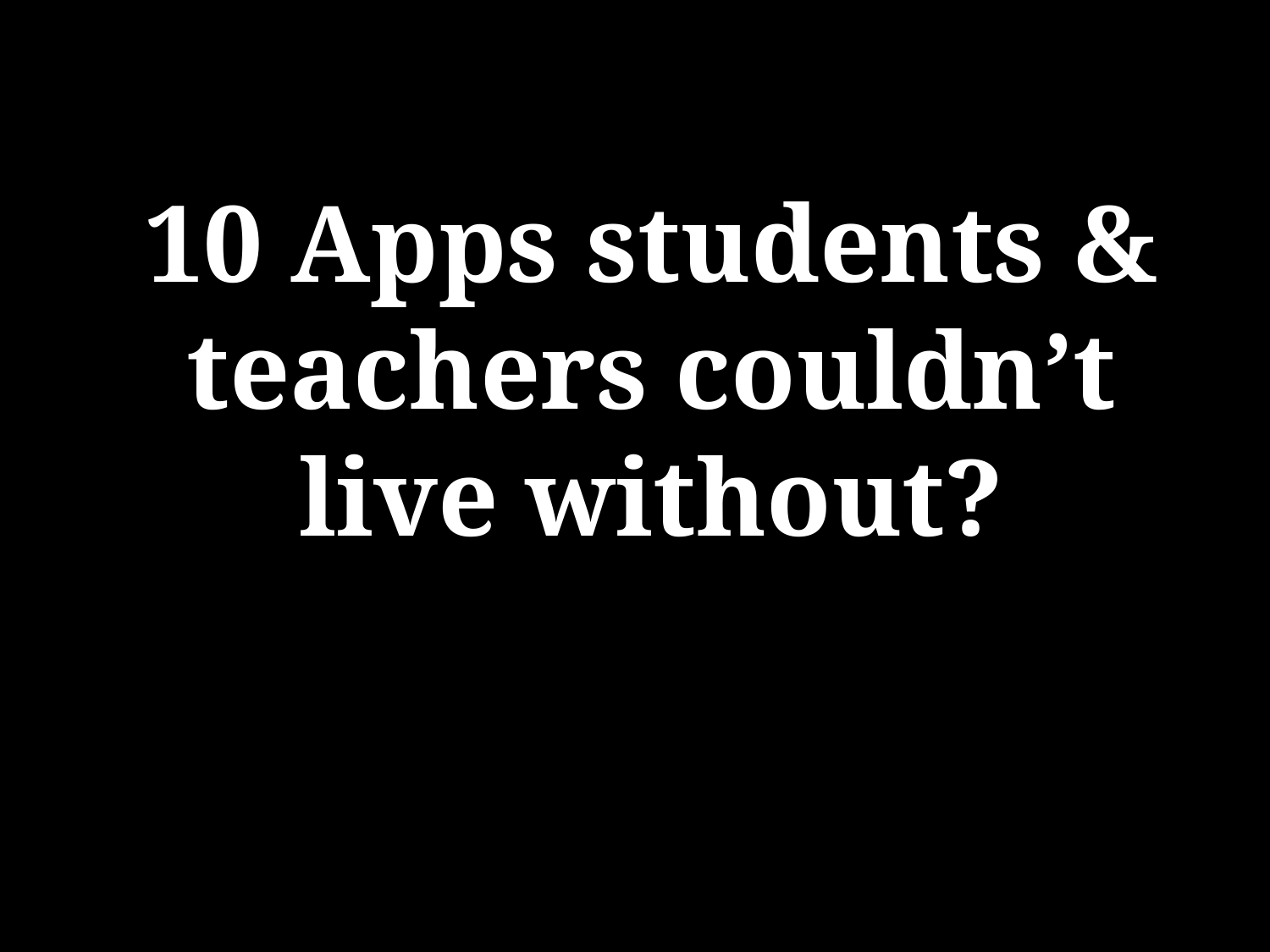

# 10 Apps students & teachers couldn’t live without?